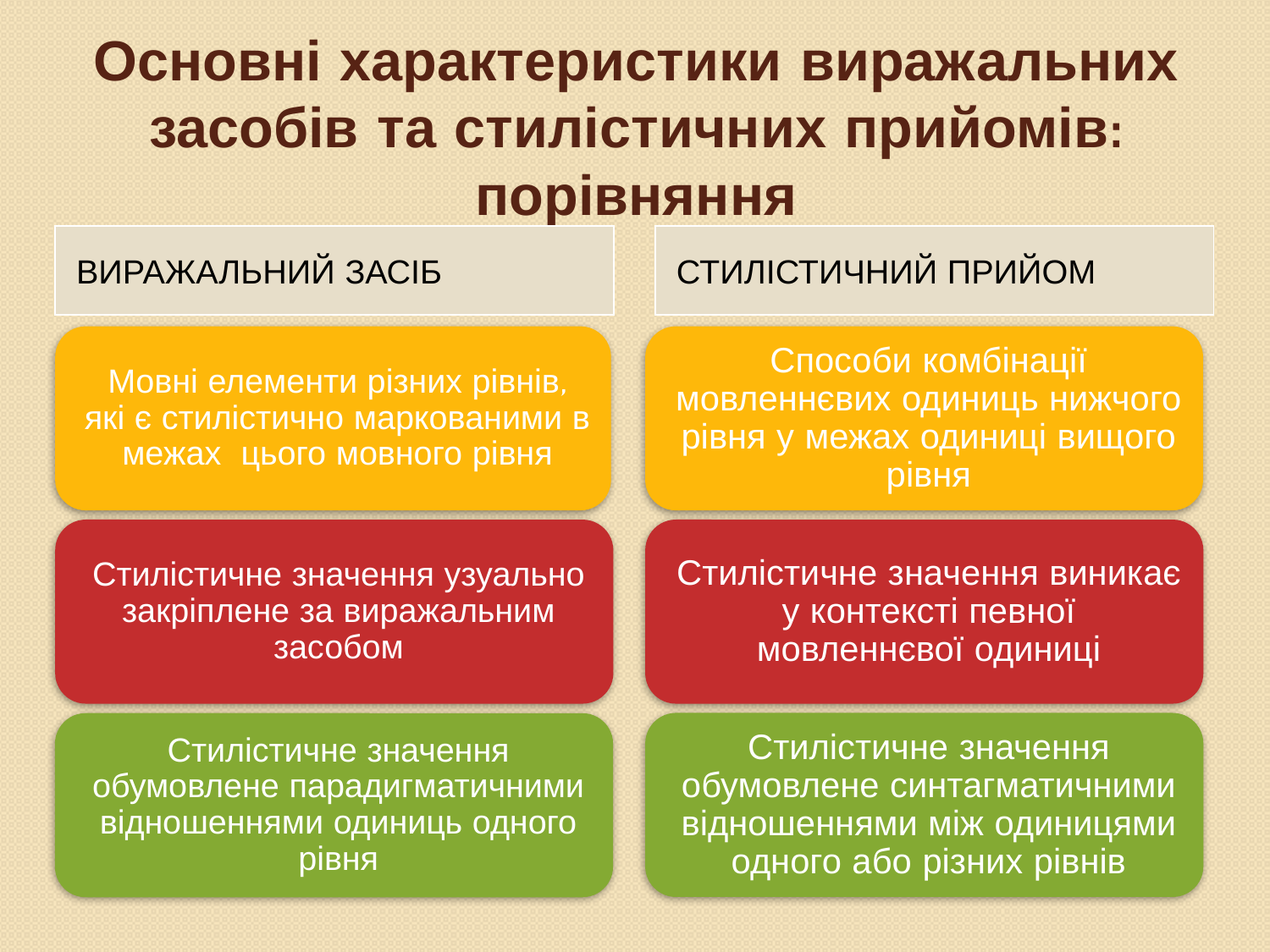

# Основні характеристики виражальних засобів та стилістичних прийомів: порівняння
ВИРАЖАЛЬНИЙ ЗАСІБ
СТИЛІСТИЧНИЙ ПРИЙОМ
Мовні елементи різних рівнів, які є стилістично маркованими в межах  цього мовного рівня
Стилістичне значення узуально закріплене за виражальним засобом
Стилістичне значення обумовлене парадигматичними відношеннями одиниць одного рівня
Способи комбінації мовленнєвих одиниць нижчого рівня у межах одиниці вищого рівня
Стилістичне значення виникає у контексті певної мовленнєвої одиниці
Стилістичне значення обумовлене синтагматичними відношеннями між одиницями одного або різних рівнів